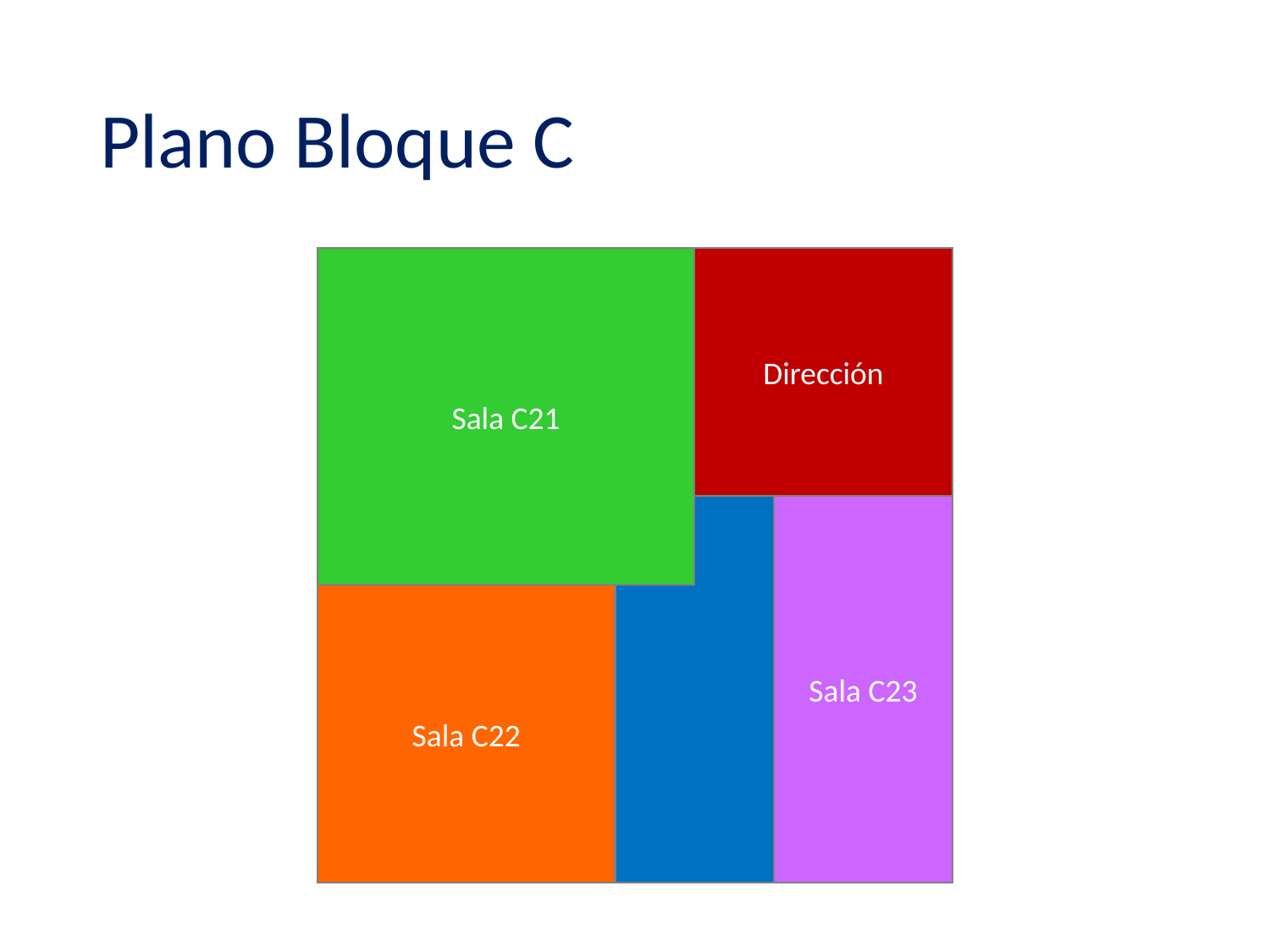

# Plano Bloque C

Sala C21
Dirección
Sala C23
Sala C22